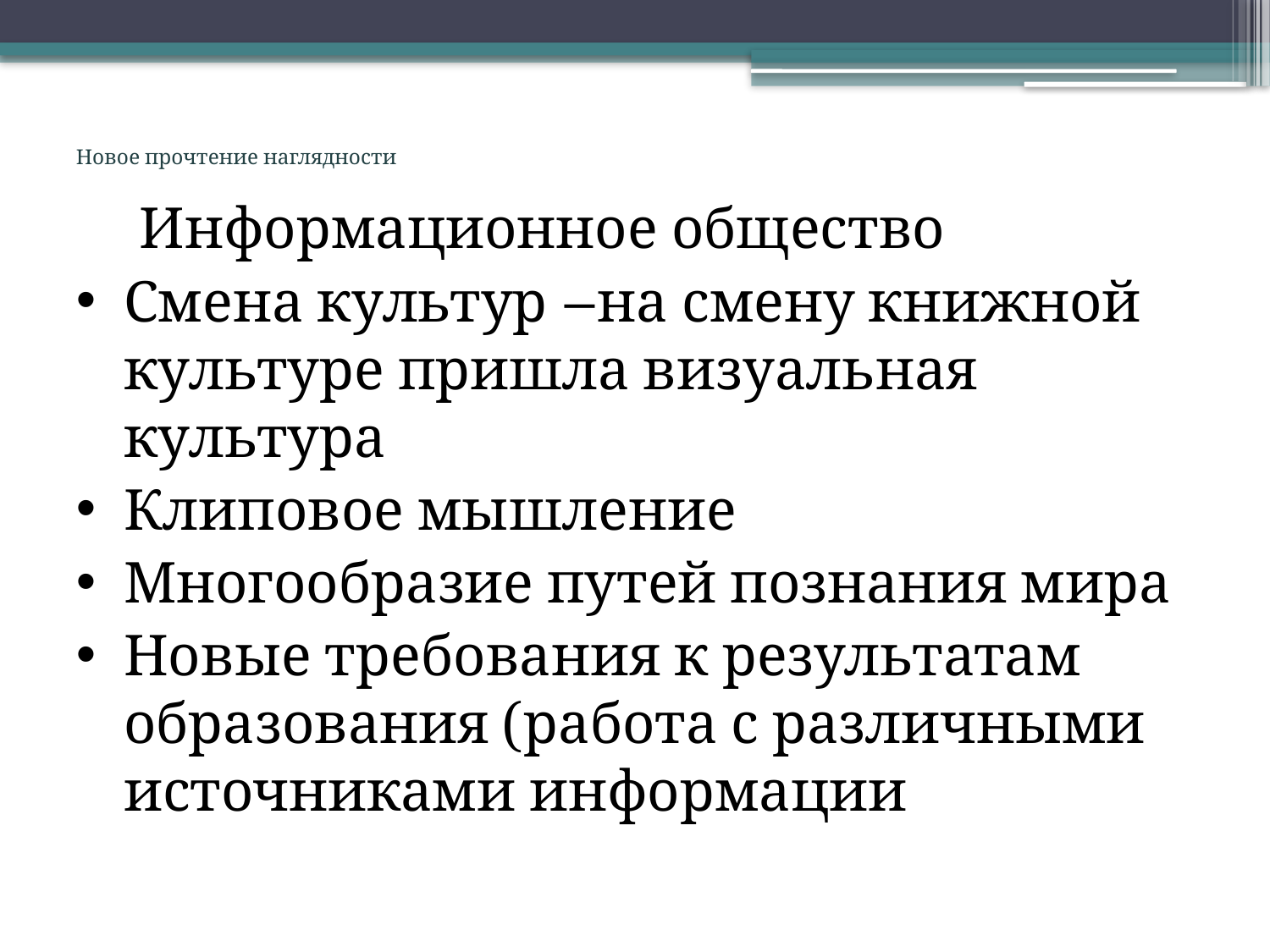

# Новое прочтение наглядности
Информационное общество
Смена культур –на смену книжной культуре пришла визуальная культура
Клиповое мышление
Многообразие путей познания мира
Новые требования к результатам образования (работа с различными источниками информации